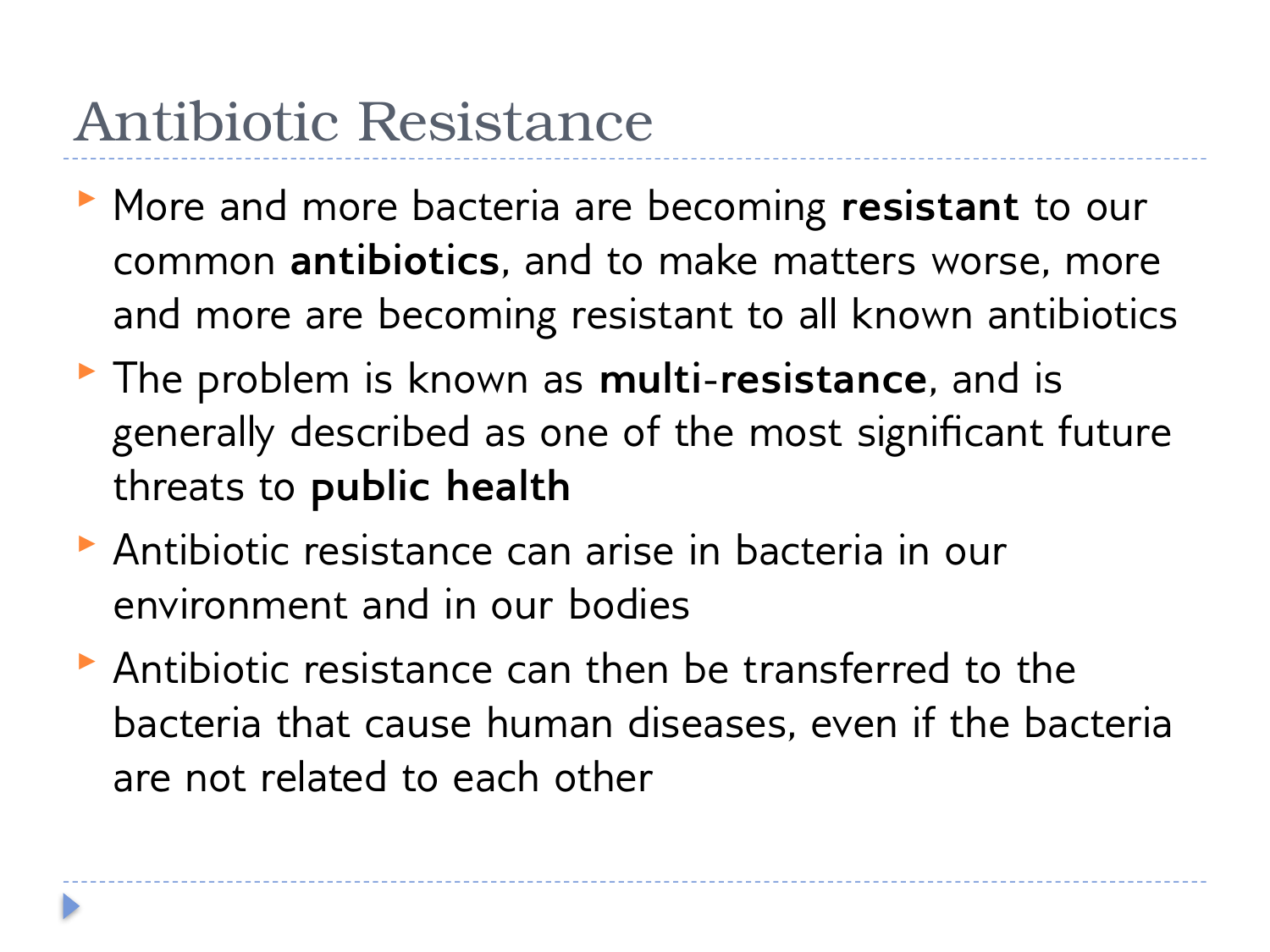

# Antibiotic Resistance
More and more bacteria are becoming resistant to our common antibiotics, and to make matters worse, more and more are becoming resistant to all known antibiotics
The problem is known as multi-resistance, and is generally described as one of the most significant future threats to public health
Antibiotic resistance can arise in bacteria in our environment and in our bodies
Antibiotic resistance can then be transferred to the bacteria that cause human diseases, even if the bacteria are not related to each other